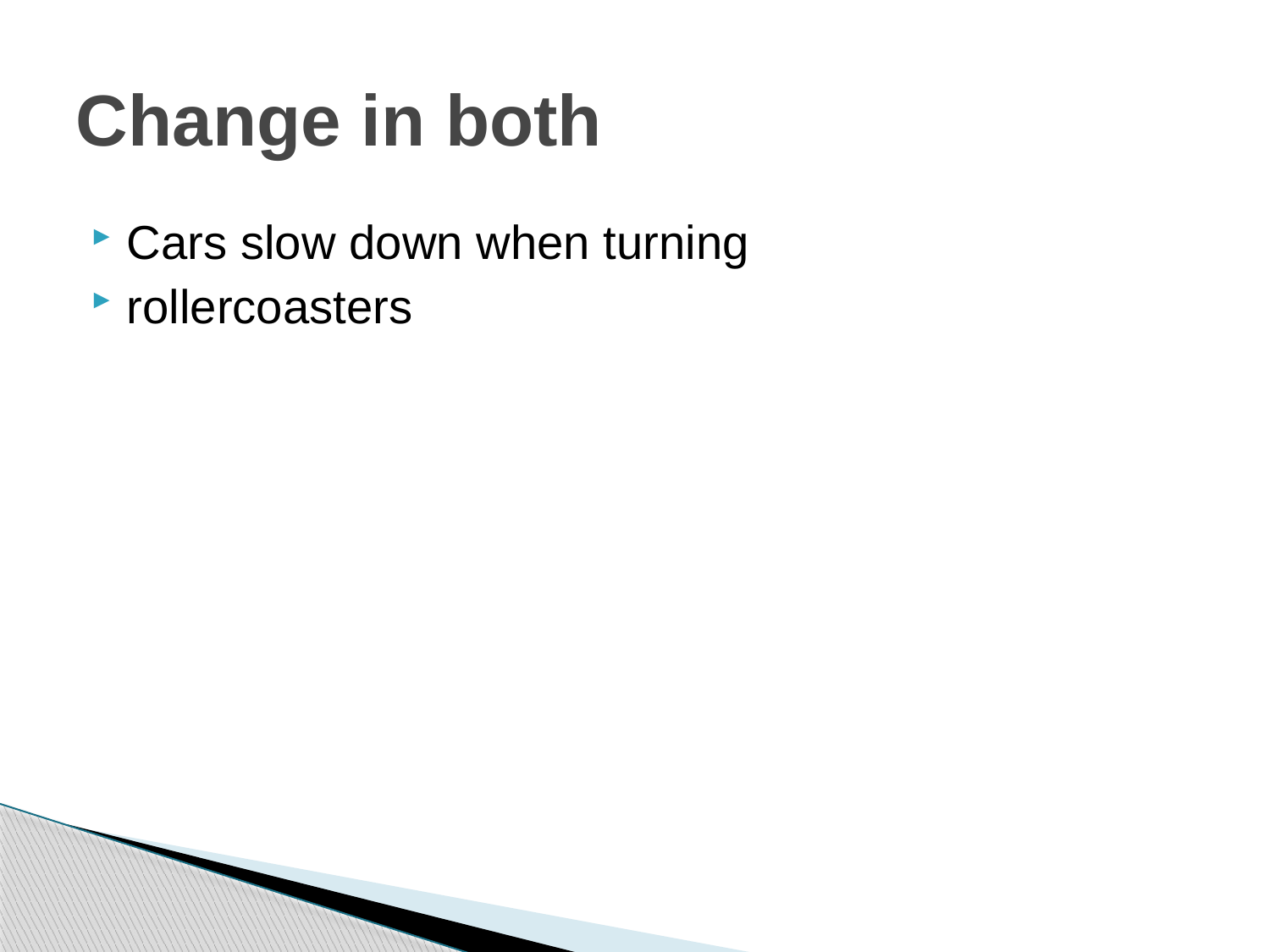

# Change in both
Cars slow down when turning
rollercoasters